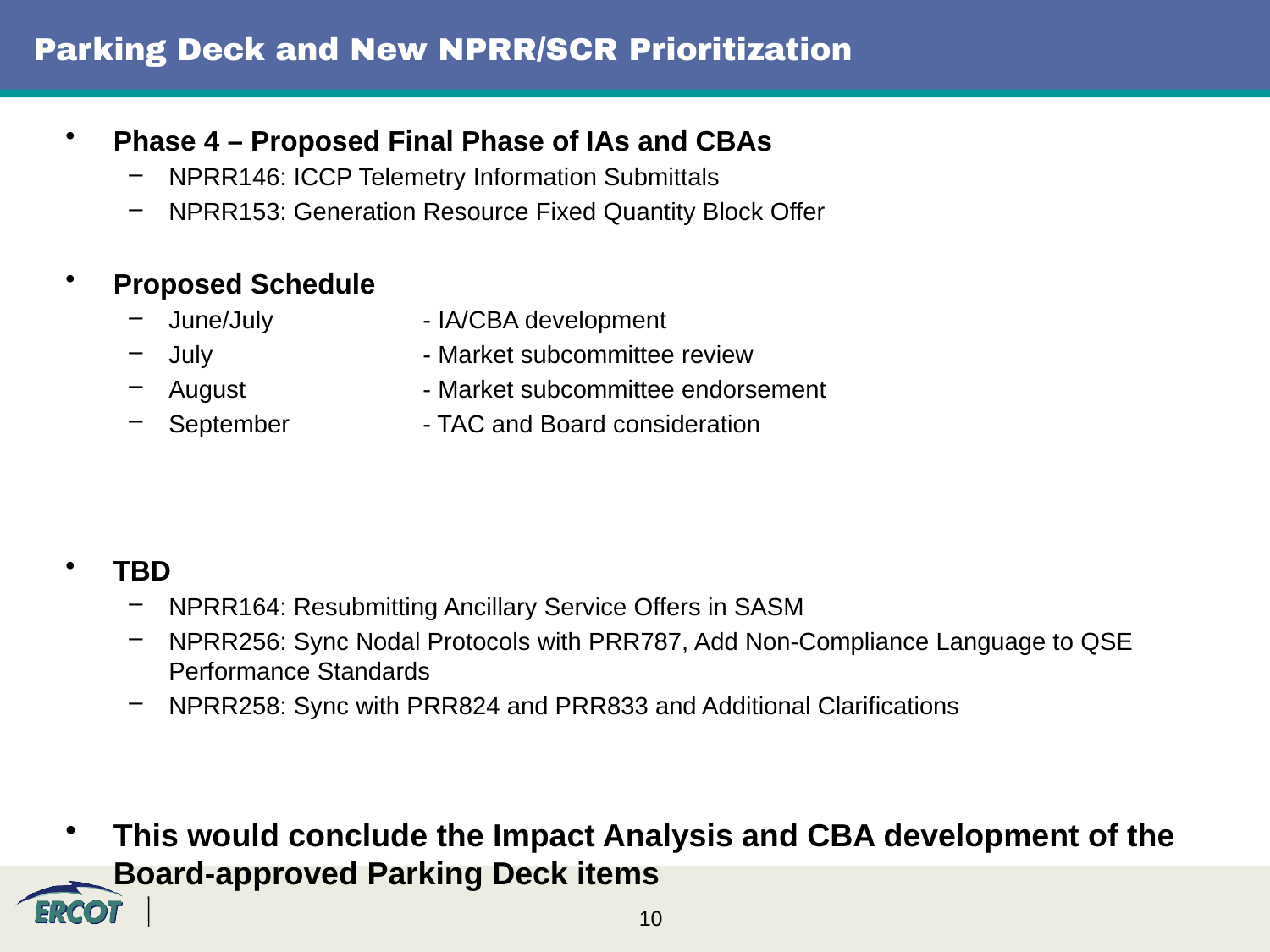

# Parking Deck and New NPRR/SCR Prioritization
Phase 4 – Proposed Final Phase of IAs and CBAs
NPRR146: ICCP Telemetry Information Submittals
NPRR153: Generation Resource Fixed Quantity Block Offer

Proposed Schedule
June/July		- IA/CBA development
July		- Market subcommittee review
August		- Market subcommittee endorsement
September		- TAC and Board consideration

TBD
NPRR164: Resubmitting Ancillary Service Offers in SASM
NPRR256: Sync Nodal Protocols with PRR787, Add Non-Compliance Language to QSE 	Performance Standards
NPRR258: Sync with PRR824 and PRR833 and Additional Clarifications

This would conclude the Impact Analysis and CBA development of the Board-approved Parking Deck items